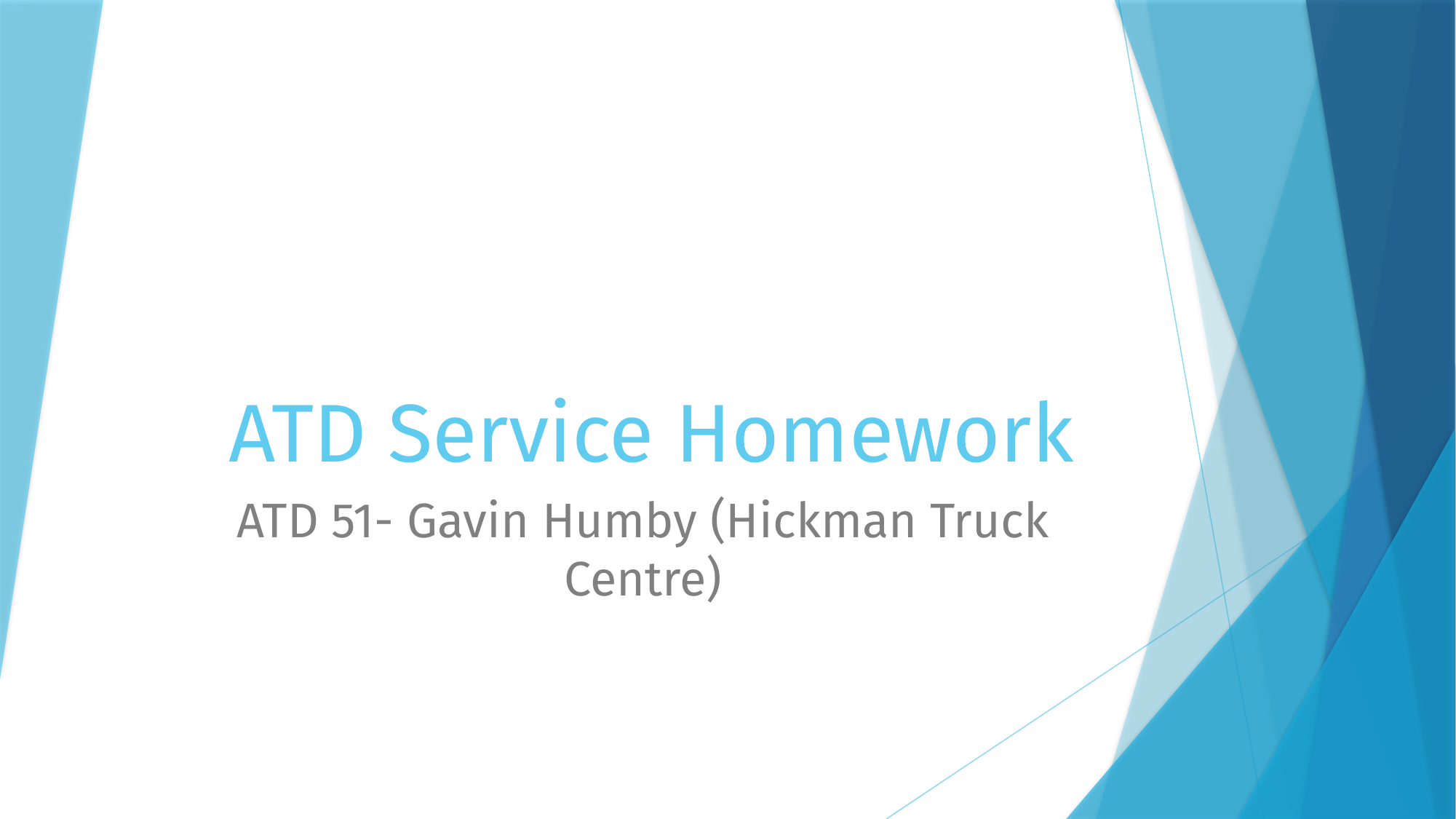

# ATD Service Homework
ATD 51- Gavin Humby (Hickman Truck Centre)